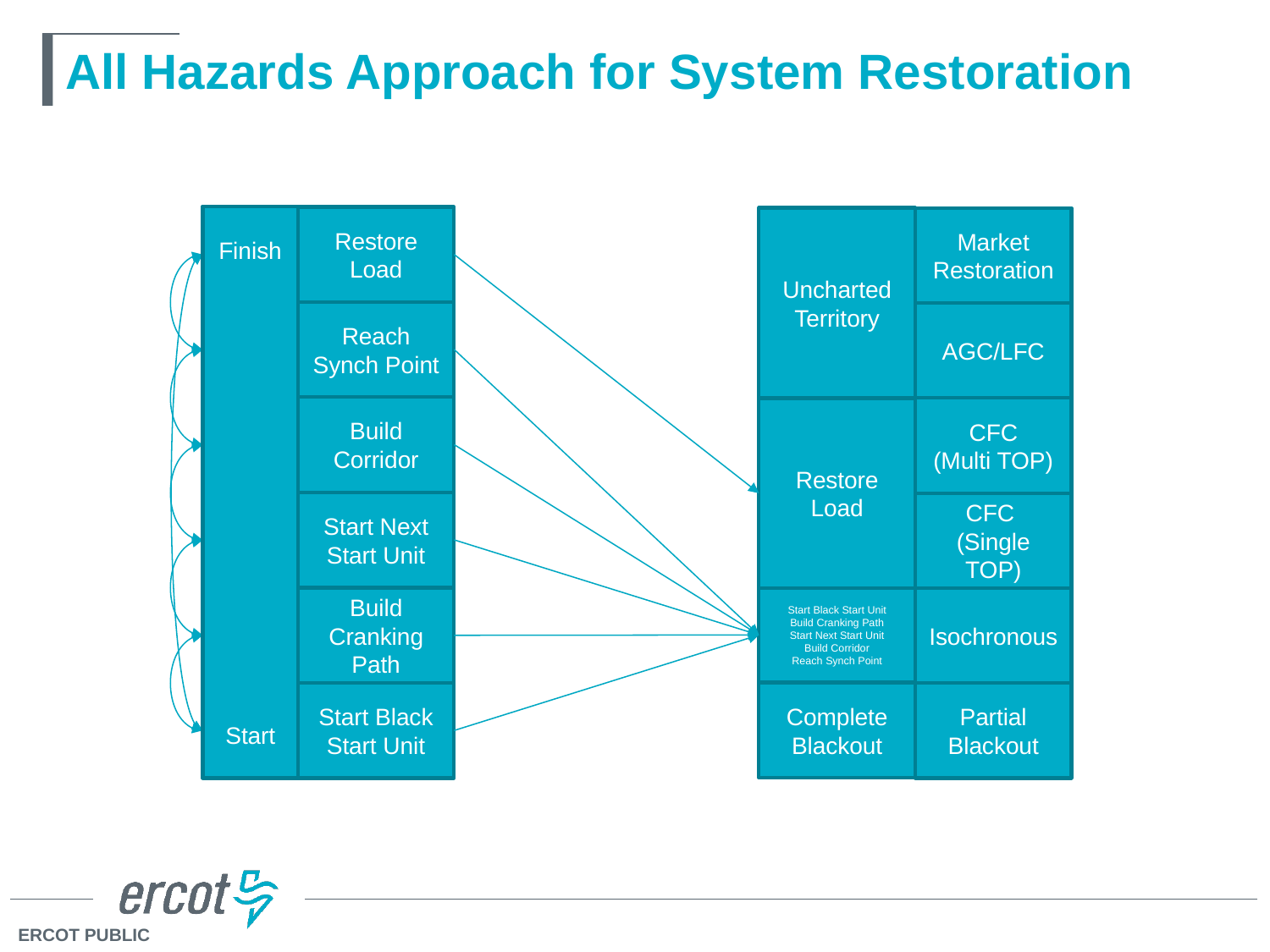

# All Hazards Approach for System Restoration
Finish

Start
5
Restore Load
Uncharted Territory
Market Restoration
Reach Synch Point
4
AGC/LFC
Build Corridor
3
CFC
(Multi TOP)
Restore Load
Start Next Start Unit
2
CFC
(Single TOP)
Start Black Start Unit
Build Cranking Path
Start Next Start Unit
Build Corridor
Reach Synch Point
1
Build Cranking Path
Isochronous
Complete Blackout
Start Black Start Unit
Partial Blackout
0